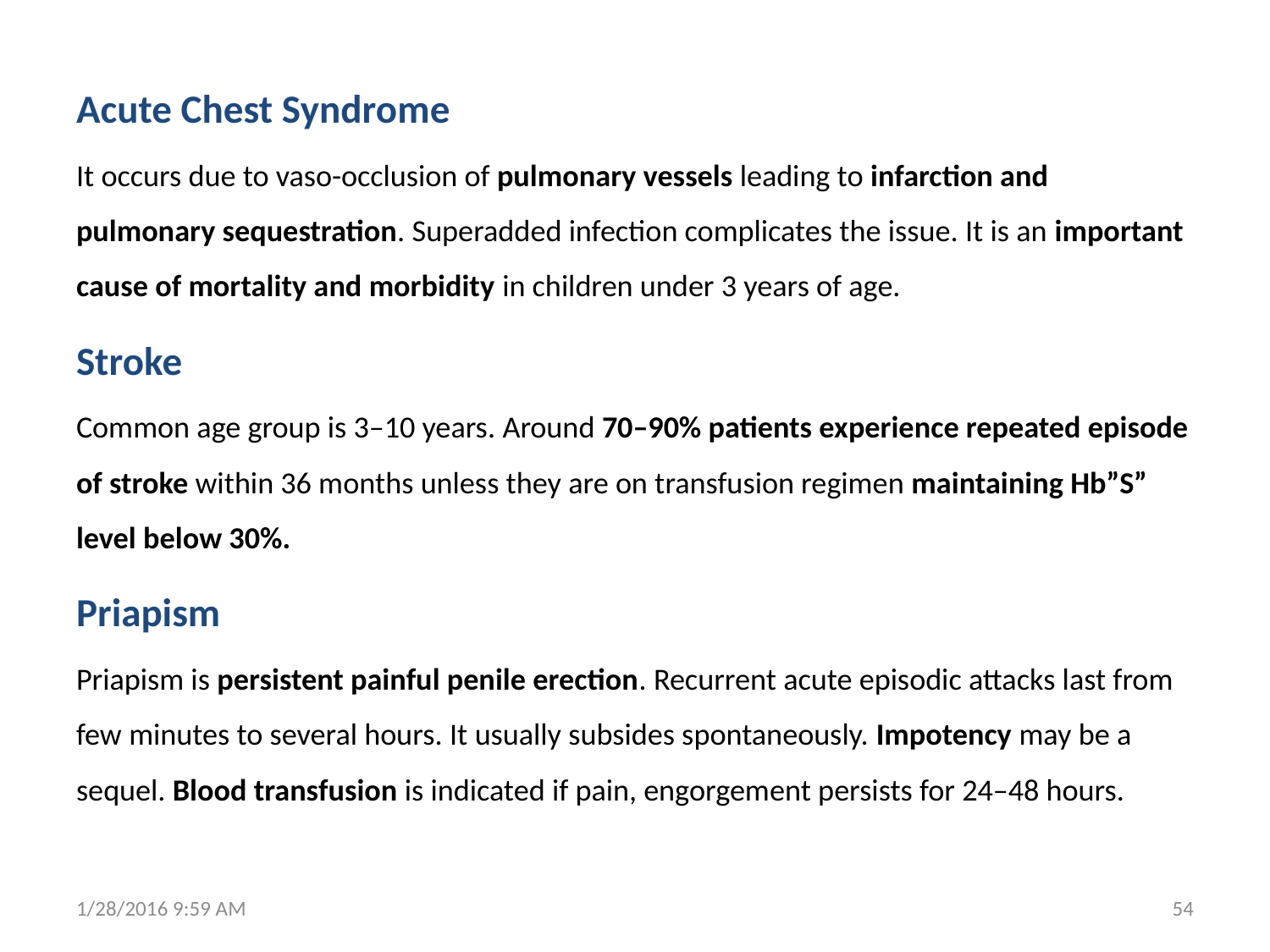

Acute Chest Syndrome
It occurs due to vaso-occlusion of pulmonary vessels leading to infarction and pulmonary sequestration. Superadded infection complicates the issue. It is an important cause of mortality and morbidity in children under 3 years of age.
Stroke
Common age group is 3–10 years. Around 70–90% patients experience repeated episode of stroke within 36 months unless they are on transfusion regimen maintaining Hb”S” level below 30%.
Priapism
Priapism is persistent painful penile erection. Recurrent acute episodic attacks last from few minutes to several hours. It usually subsides spontaneously. Impotency may be a sequel. Blood transfusion is indicated if pain, engorgement persists for 24–48 hours.
1/28/2016 9:59 AM
54